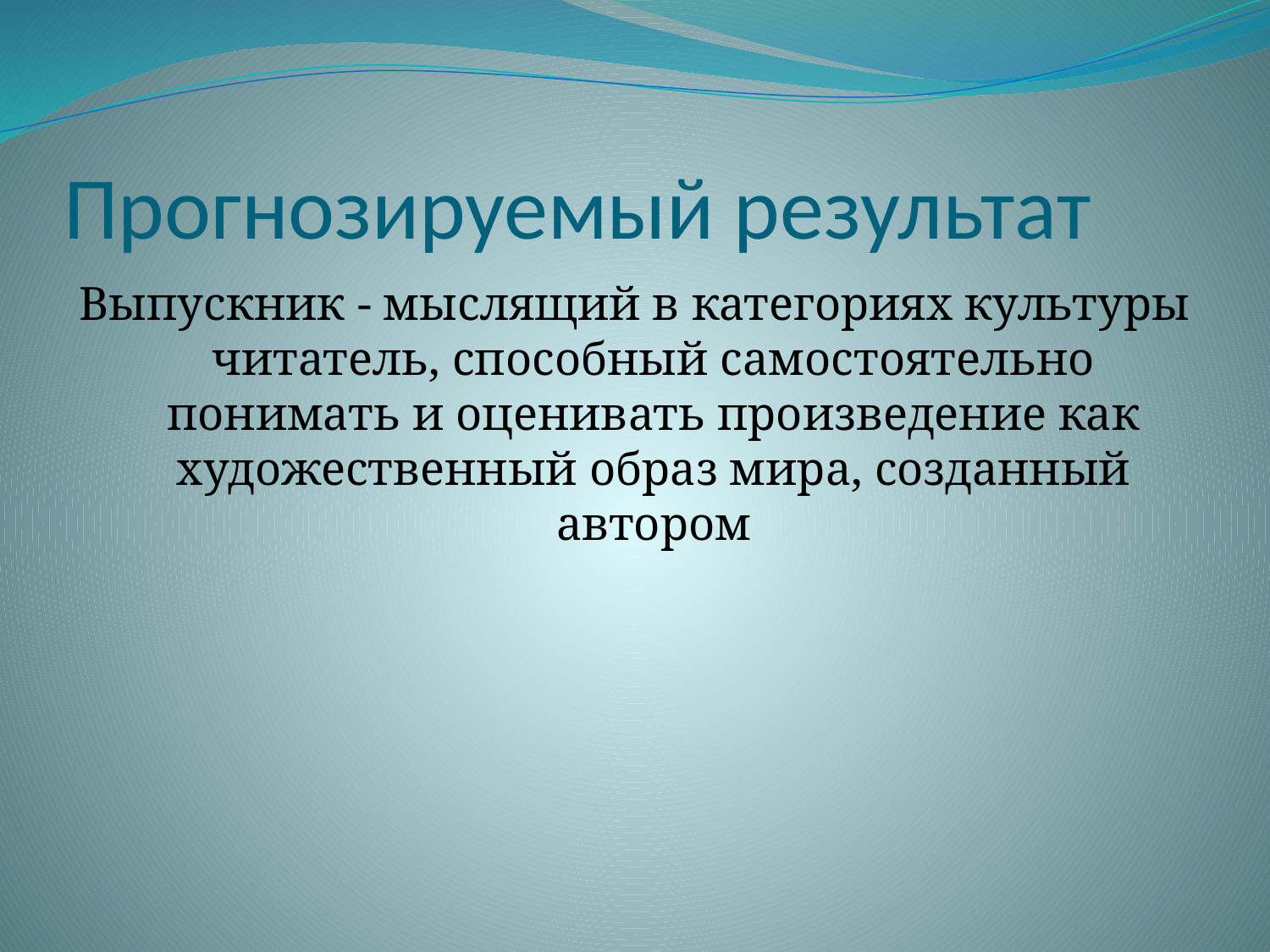

# Прогнозируемый результат
Выпускник - мыслящий в категориях культуры читатель, способный самостоятельно понимать и оценивать произведение как художественный образ мира, созданный автором